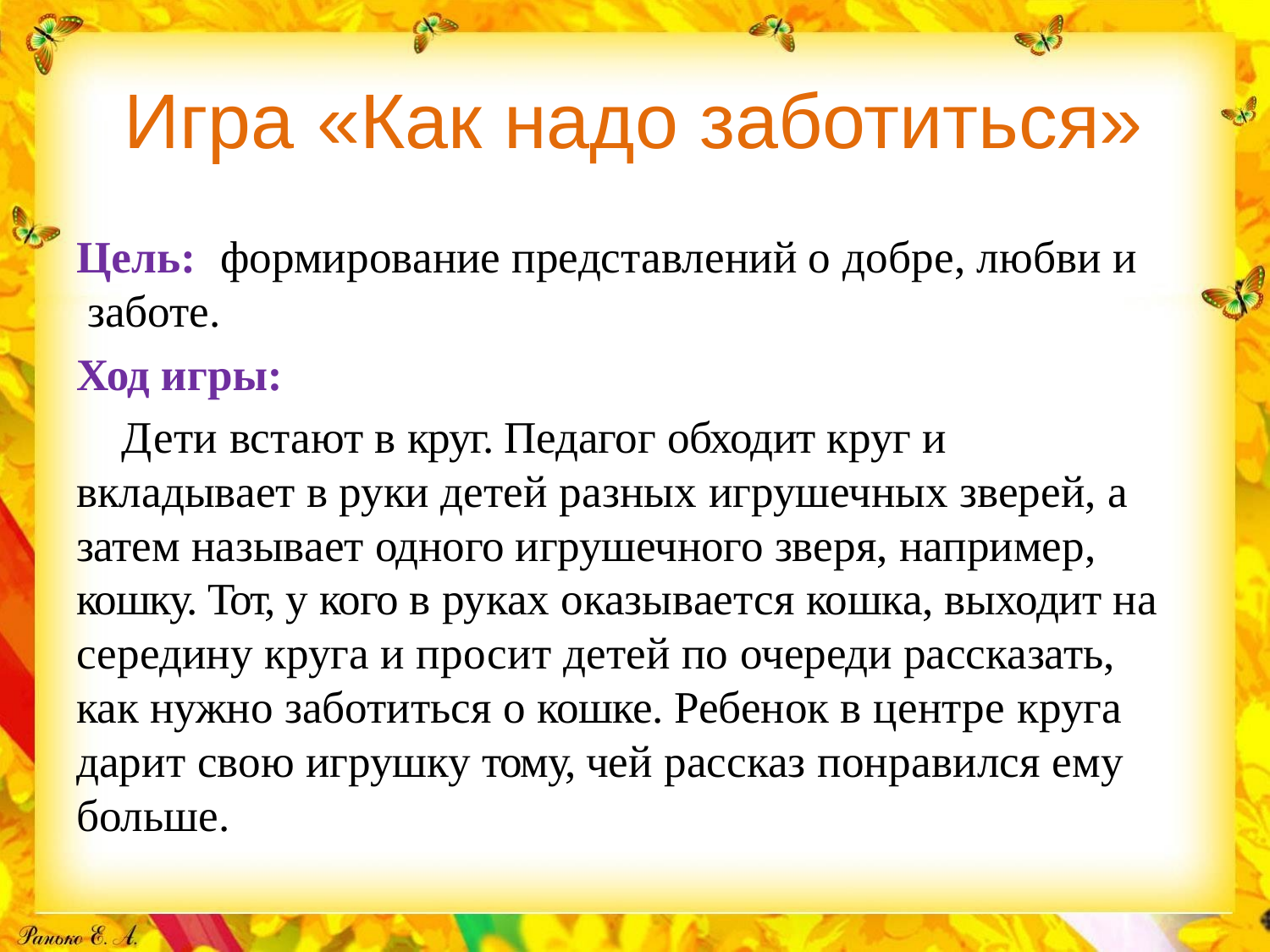

# Игра «Как надо заботиться»
Цель:	формирование представлений о добре, любви и  заботе.
Ход игры:
Дети встают в круг. Педагог обходит круг и  вкладывает в руки детей разных игрушечных зверей, а  затем называет одного игрушечного зверя, например,  кошку. Тот, у кого в руках оказывается кошка, выходит на  середину круга и просит детей по очереди рассказать,  как нужно заботиться о кошке. Ребенок в центре круга  дарит свою игрушку тому, чей рассказ понравился ему  больше.